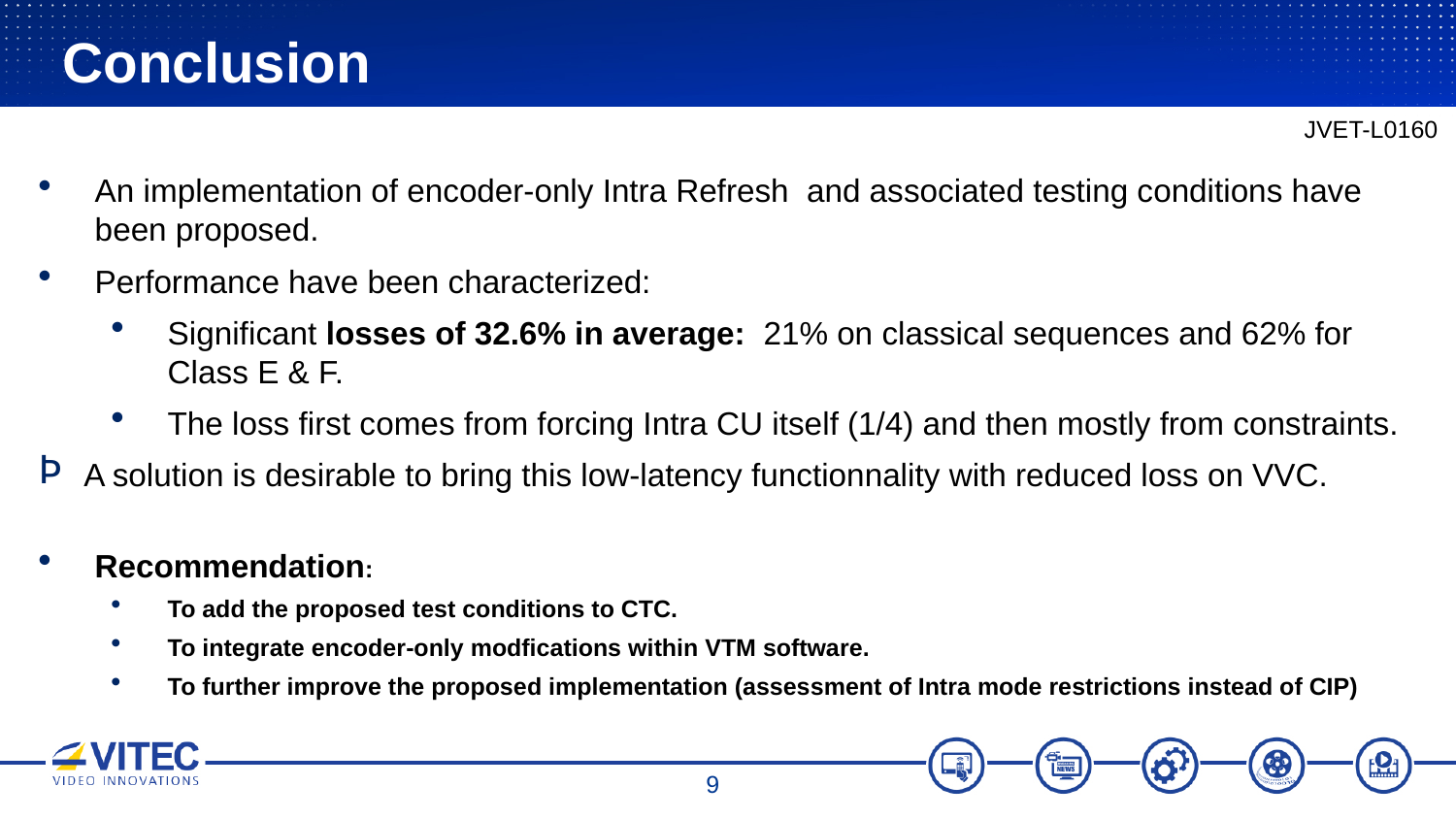

# Conclusion
JVET-L0160

An implementation of encoder-only Intra Refresh  and associated testing conditions have been proposed.
Performance have been characterized:
Significant losses of 32.6% in average:  21% on classical sequences and 62% for Class E & F.
The loss first comes from forcing Intra CU itself (1/4) and then mostly from constraints.
A solution is desirable to bring this low-latency functionnality with reduced loss on VVC.

Recommendation:
To add the proposed test conditions to CTC.
To integrate encoder-only modfications within VTM software.
To further improve the proposed implementation (assessment of Intra mode restrictions instead of CIP)

9